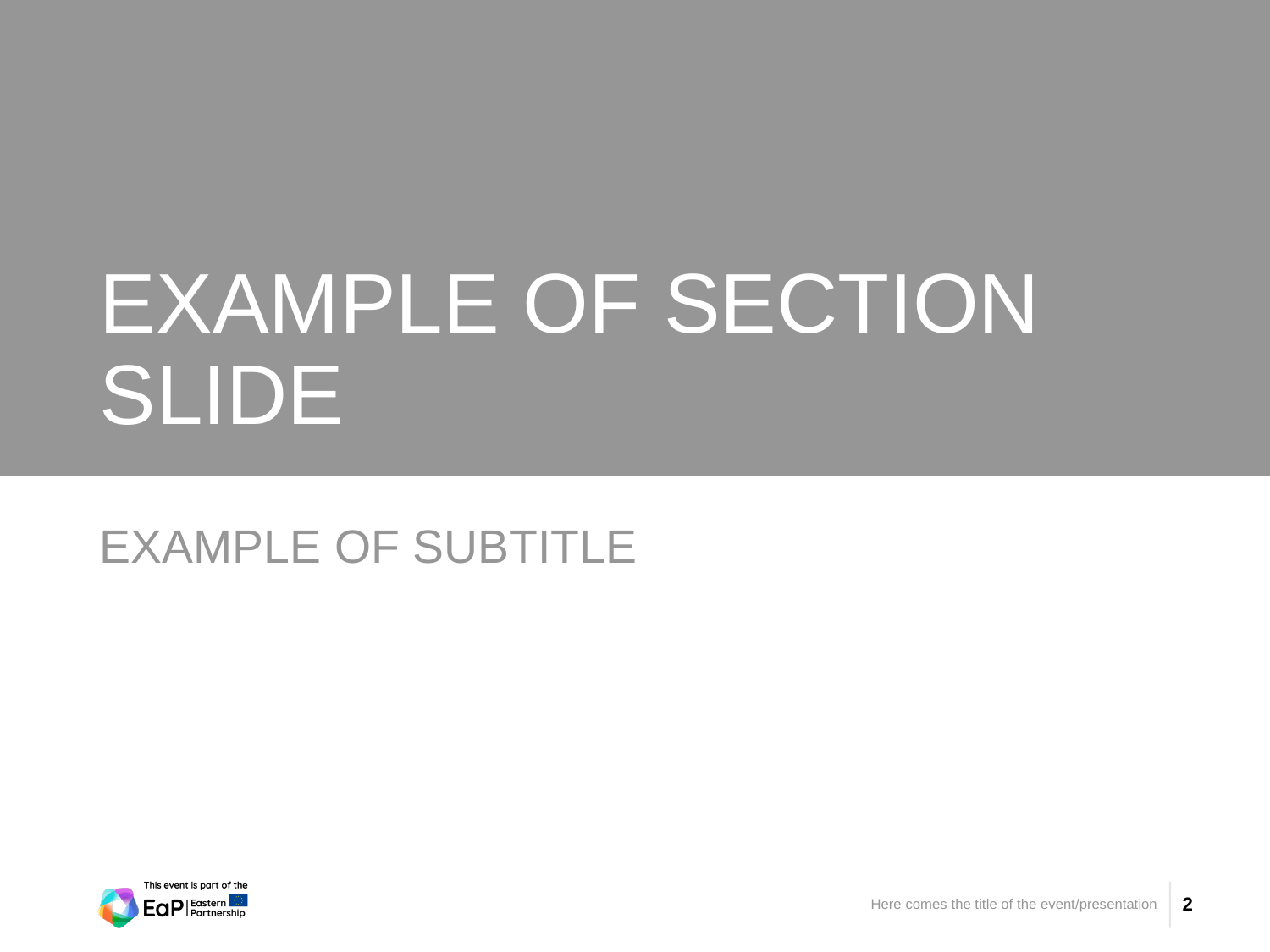

# Example of section slide
Example of subtitle